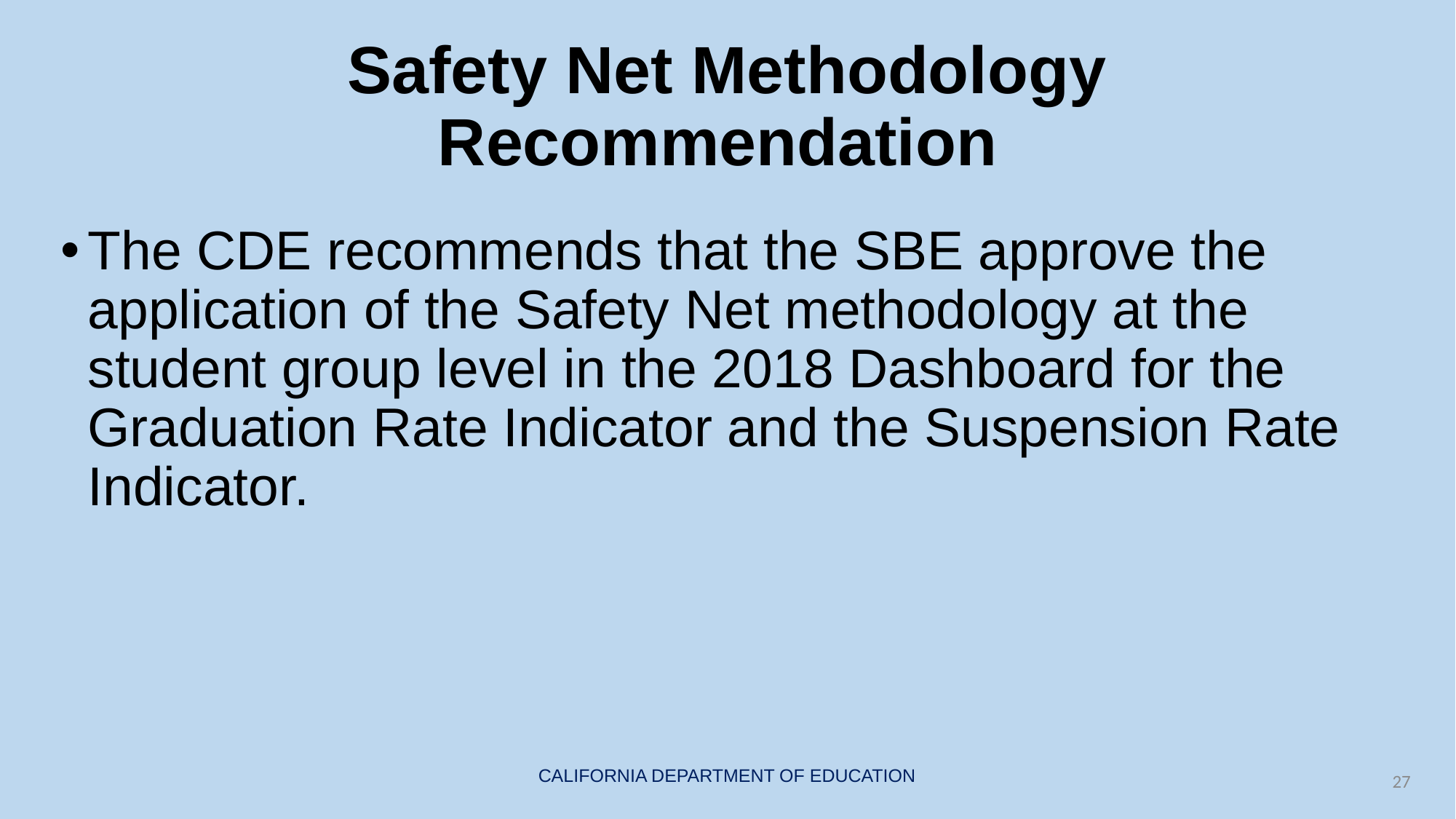

# Safety Net Methodology Recommendation
The CDE recommends that the SBE approve the application of the Safety Net methodology at the student group level in the 2018 Dashboard for the Graduation Rate Indicator and the Suspension Rate Indicator.
27